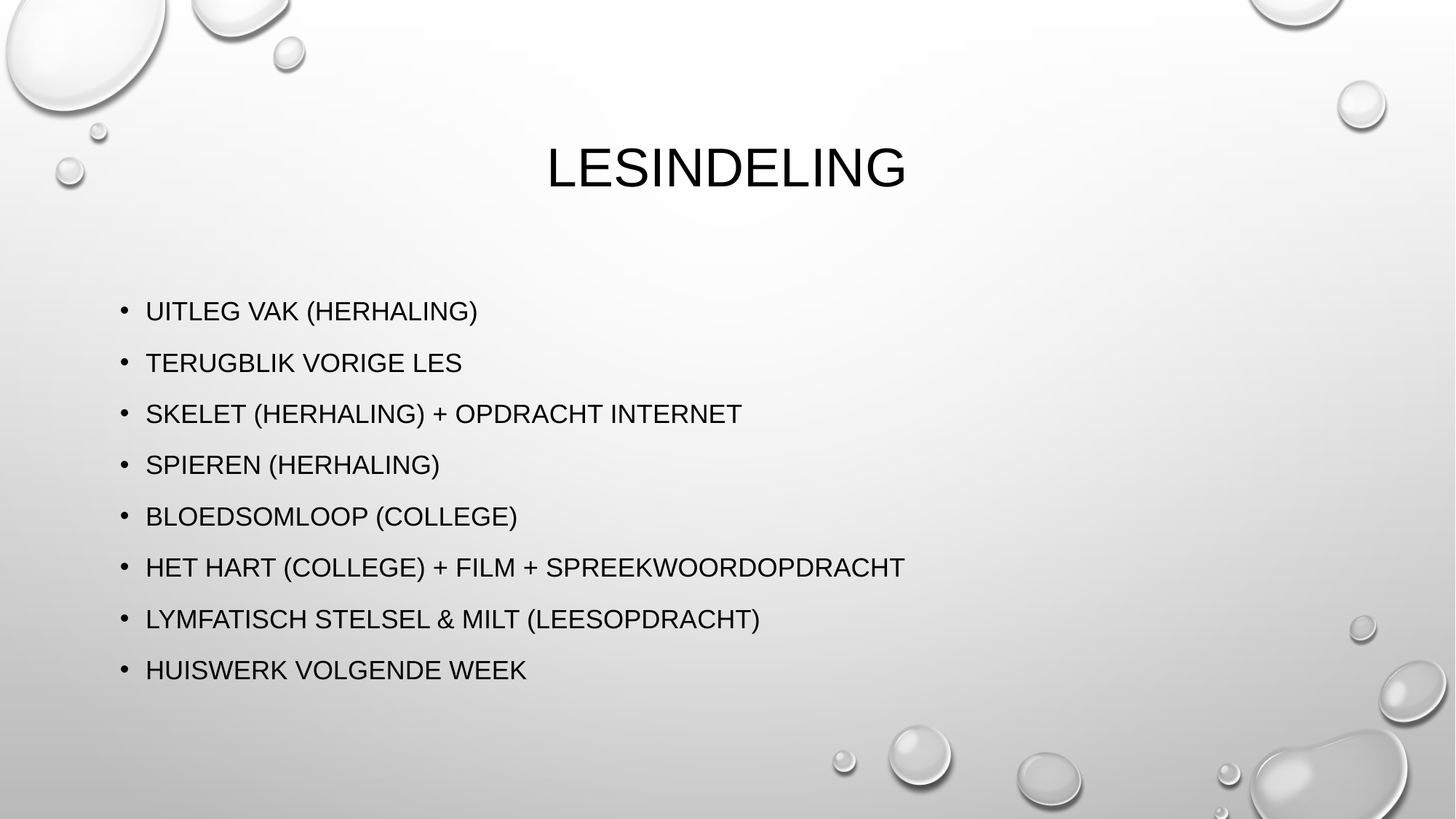

# Lesindeling
Uitleg vak (herhaling)
Terugblik vorige les
Skelet (herhaling) + opdracht internet
spieren (herhaling)
Bloedsomloop (college)
het hart (college) + film + spreekwoordopdracht
Lymfatisch stelsel & milt (leesopdracht)
Huiswerk volgende week